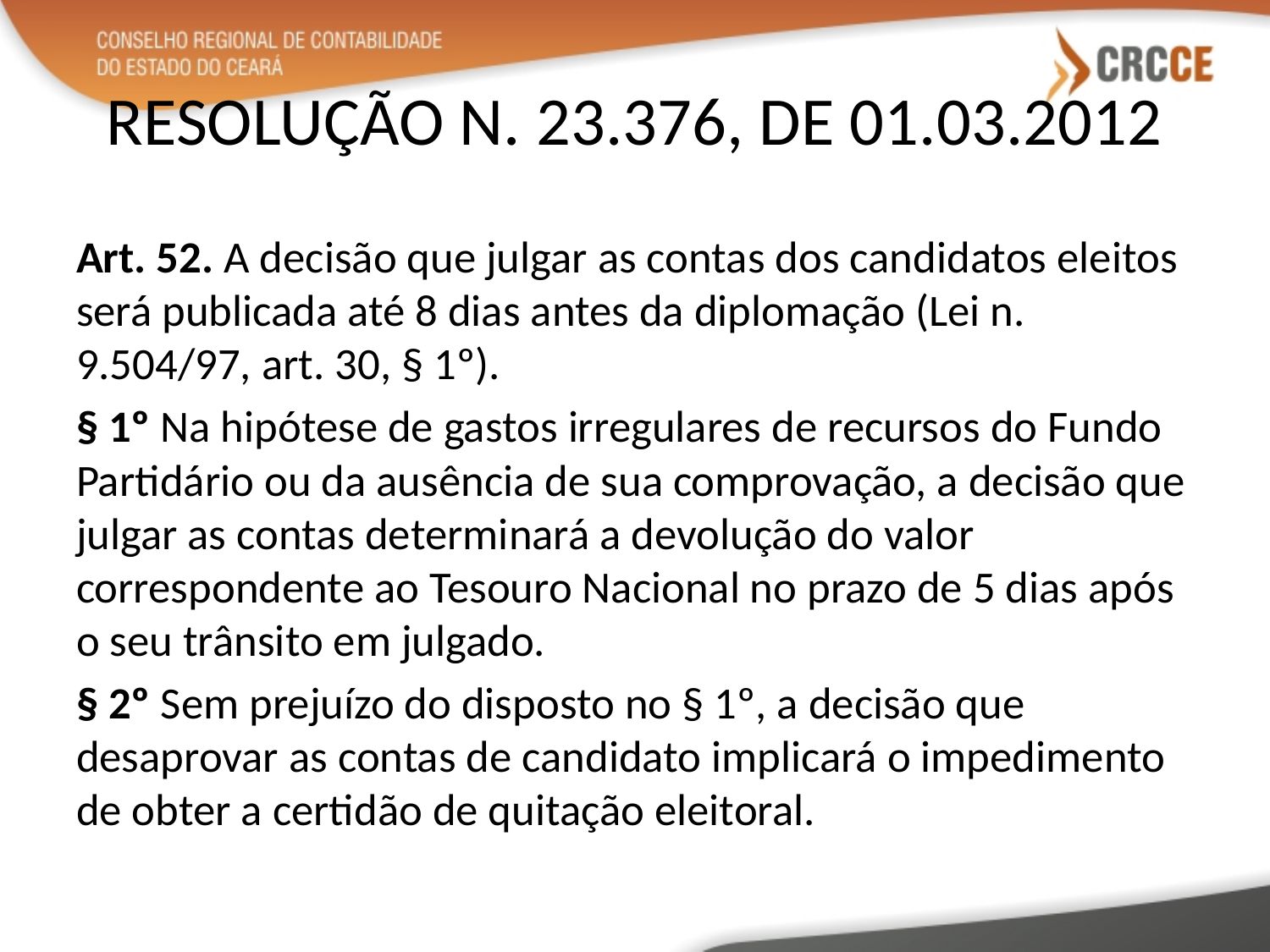

# RESOLUÇÃO N. 23.376, DE 01.03.2012
Art. 52. A decisão que julgar as contas dos candidatos eleitos será publicada até 8 dias antes da diplomação (Lei n. 9.504/97, art. 30, § 1º).
§ 1º Na hipótese de gastos irregulares de recursos do Fundo Partidário ou da ausência de sua comprovação, a decisão que julgar as contas determinará a devolução do valor correspondente ao Tesouro Nacional no prazo de 5 dias após o seu trânsito em julgado.
§ 2º Sem prejuízo do disposto no § 1º, a decisão que desaprovar as contas de candidato implicará o impedimento de obter a certidão de quitação eleitoral.